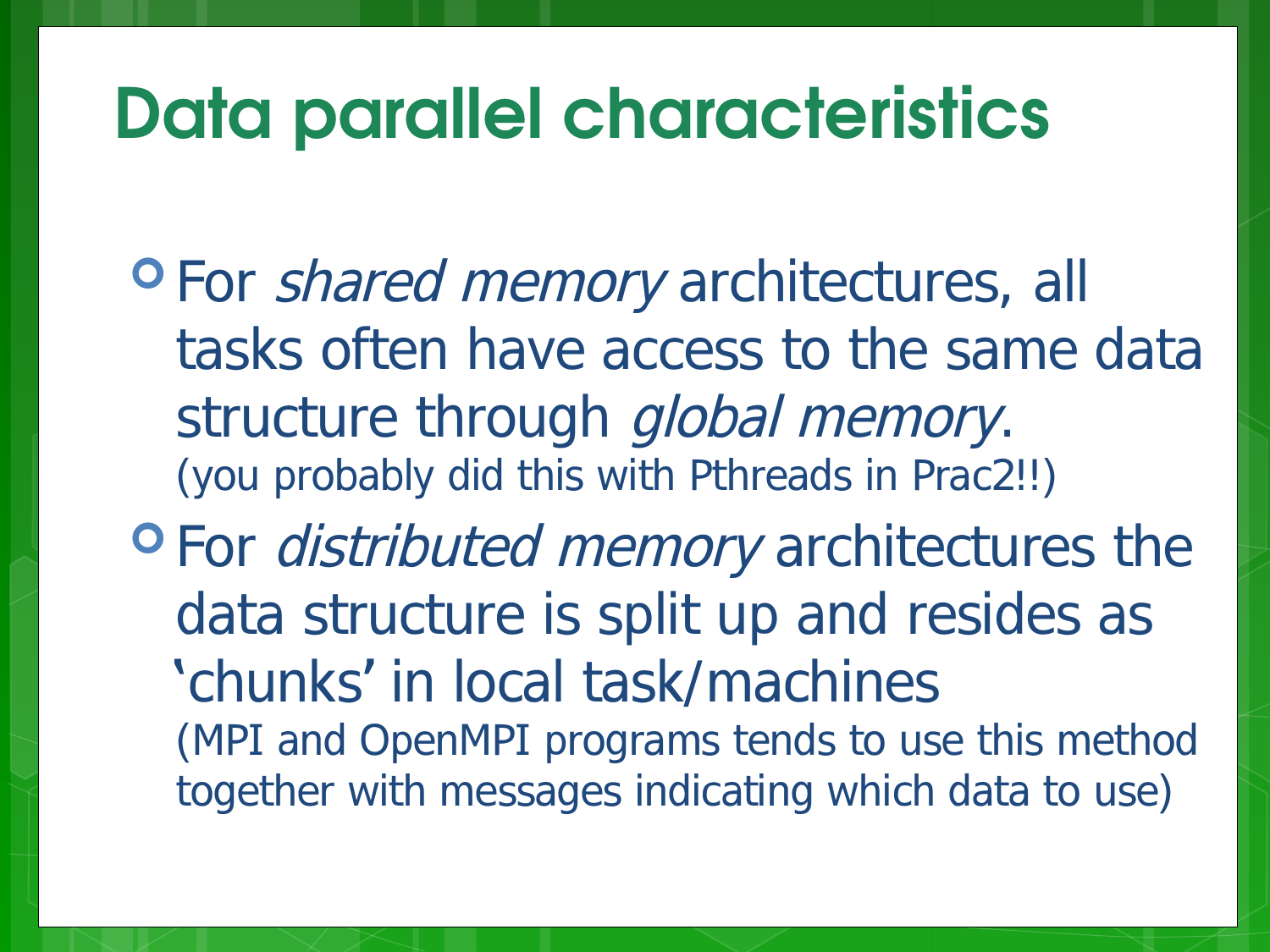

# Data parallel characteristics
For shared memory architectures, all tasks often have access to the same data structure through global memory.
(you probably did this with Pthreads in Prac2!!)
For distributed memory architectures the data structure is split up and resides as ‘chunks’ in local task/machines
(MPI and OpenMPI programs tends to use this method together with messages indicating which data to use)